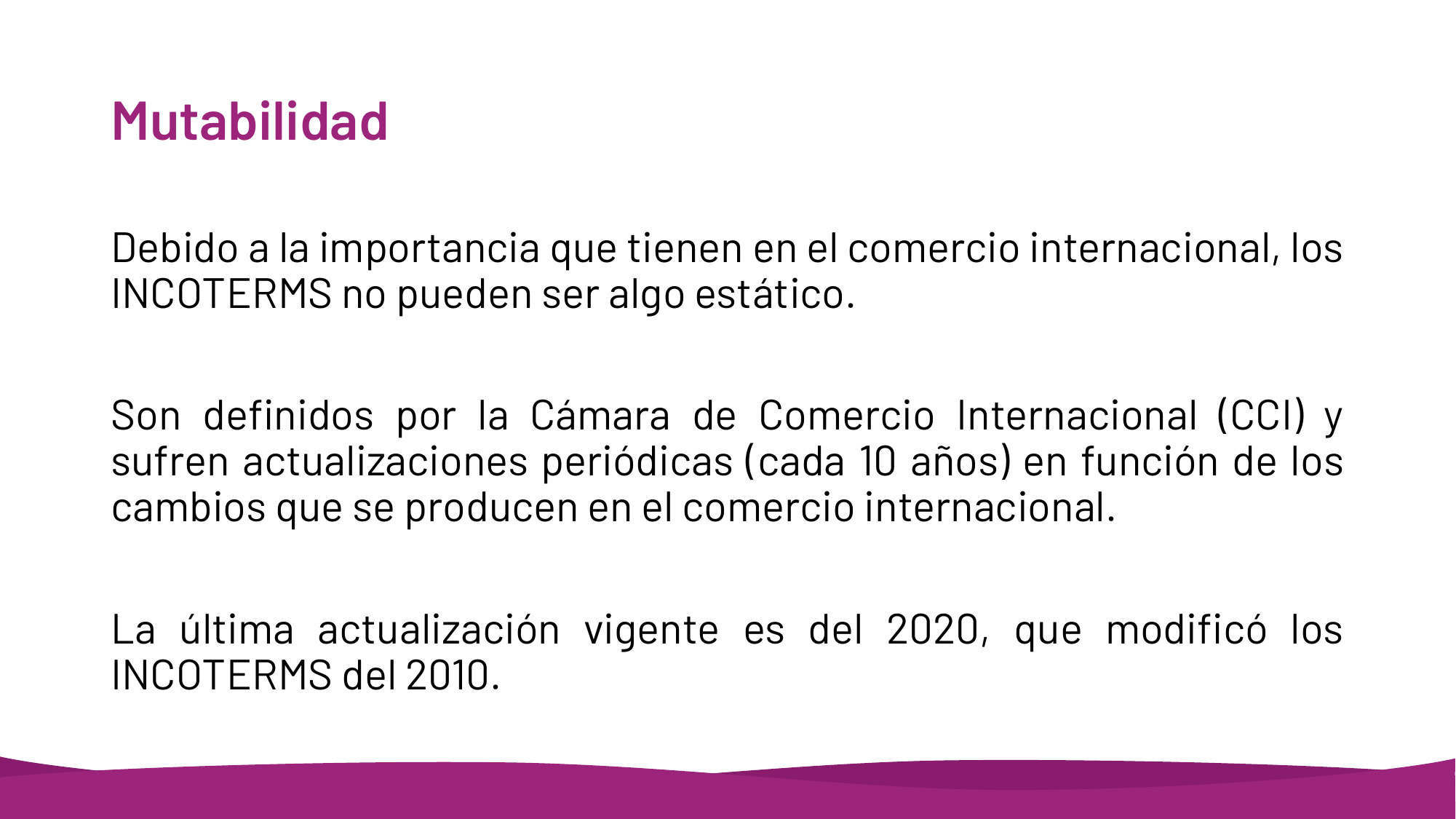

# Mutabilidad
Debido a la importancia que tienen en el comercio internacional, los INCOTERMS no pueden ser algo estático.

Son definidos por la Cámara de Comercio Internacional (CCI) y sufren actualizaciones periódicas (cada 10 años) en función de los cambios que se producen en el comercio internacional.

La última actualización vigente es del 2020, que modificó los INCOTERMS del 2010.